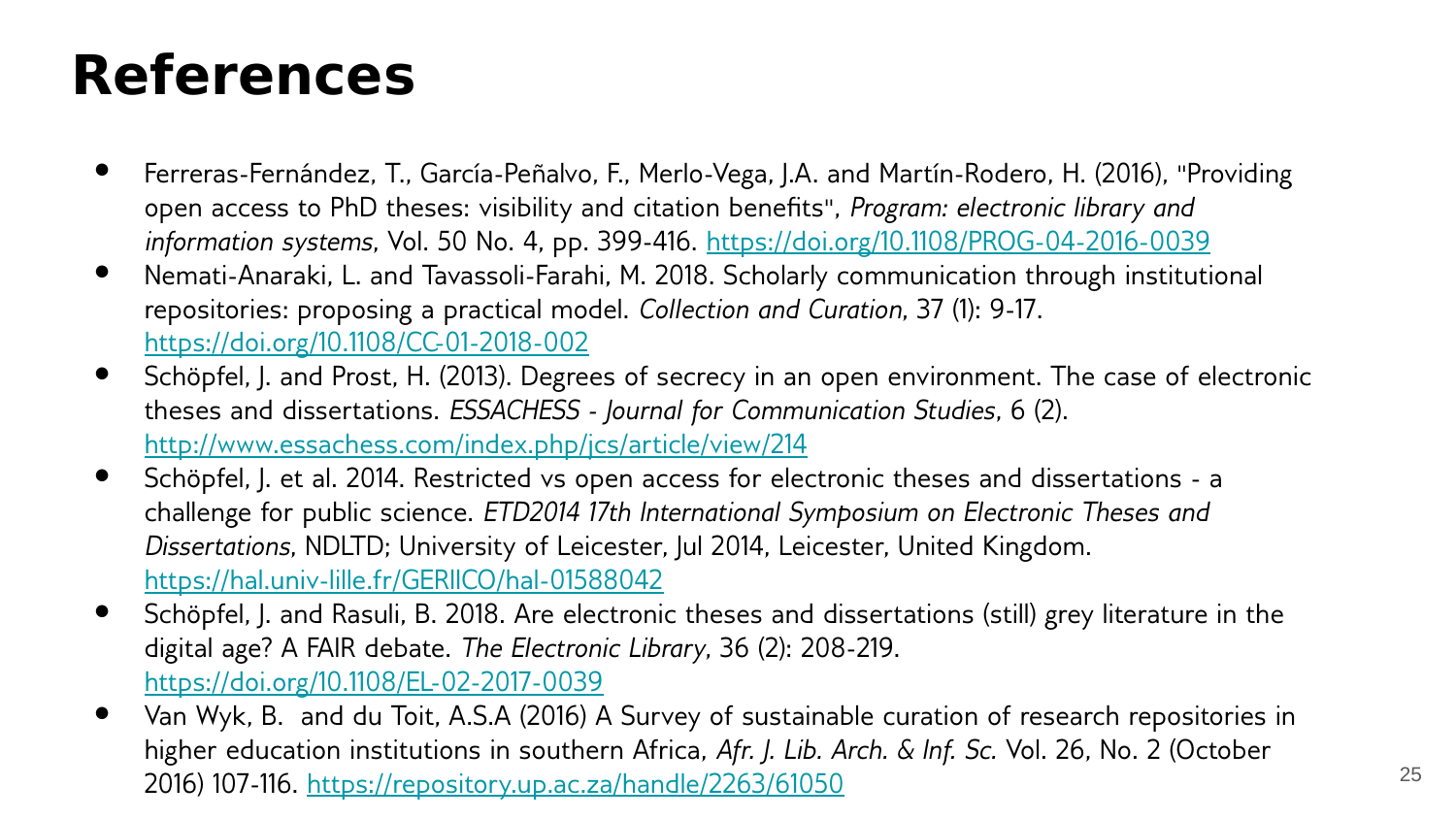

References
Ferreras-Fernández, T., García-Peñalvo, F., Merlo-Vega, J.A. and Martín-Rodero, H. (2016), "Providing open access to PhD theses: visibility and citation benefits", Program: electronic library and information systems, Vol. 50 No. 4, pp. 399-416. https://doi.org/10.1108/PROG-04-2016-0039
Nemati-Anaraki, L. and Tavassoli-Farahi, M. 2018. Scholarly communication through institutional repositories: proposing a practical model. Collection and Curation, 37 (1): 9-17. https://doi.org/10.1108/CC-01-2018-002
Schöpfel, J. and Prost, H. (2013). Degrees of secrecy in an open environment. The case of electronic theses and dissertations. ESSACHESS - Journal for Communication Studies, 6 (2). http://www.essachess.com/index.php/jcs/article/view/214
Schöpfel, J. et al. 2014. Restricted vs open access for electronic theses and dissertations - a challenge for public science. ETD2014 17th International Symposium on Electronic Theses and Dissertations, NDLTD; University of Leicester, Jul 2014, Leicester, United Kingdom. https://hal.univ-lille.fr/GERIICO/hal-01588042
Schöpfel, J. and Rasuli, B. 2018. Are electronic theses and dissertations (still) grey literature in the digital age? A FAIR debate. The Electronic Library, 36 (2): 208-219. https://doi.org/10.1108/EL-02-2017-0039
Van Wyk, B.  and du Toit, A.S.A (2016) A Survey of sustainable curation of research repositories in higher education institutions in southern Africa, Afr. J. Lib. Arch. & Inf. Sc. Vol. 26, No. 2 (October 2016) 107-116. https://repository.up.ac.za/handle/2263/61050
25